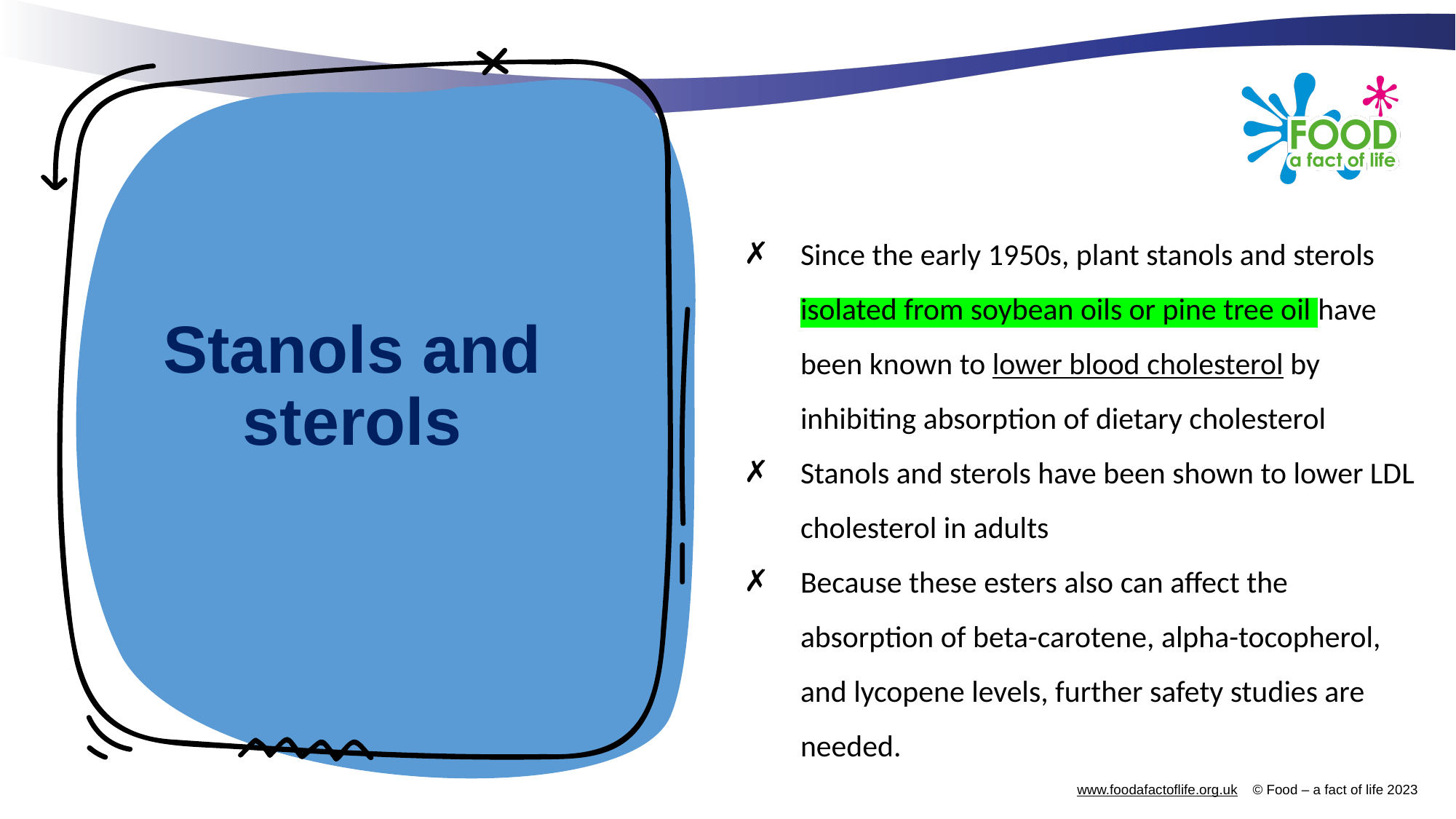

Since the early 1950s, plant stanols and sterols isolated from soybean oils or pine tree oil have been known to lower blood cholesterol by inhibiting absorption of dietary cholesterol
Stanols and sterols have been shown to lower LDL cholesterol in adults
Because these esters also can affect the absorption of beta-carotene, alpha-tocopherol, and lycopene levels, further safety studies are needed.
# Stanols and sterols